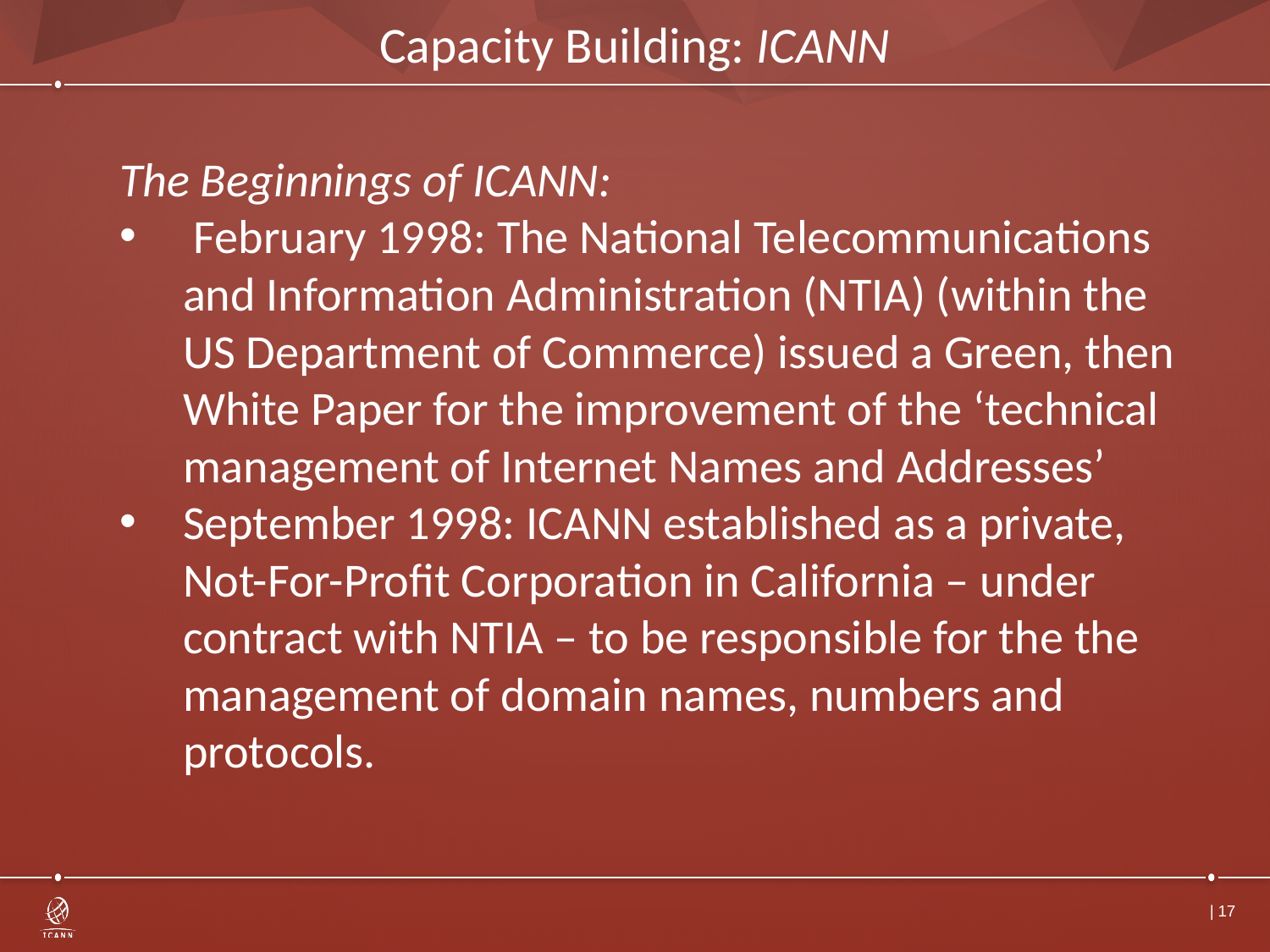

# Capacity Building: ICANN
The Beginnings of ICANN:
 February 1998: The National Telecommunications and Information Administration (NTIA) (within the US Department of Commerce) issued a Green, then White Paper for the improvement of the ‘technical management of Internet Names and Addresses’
September 1998: ICANN established as a private, Not-For-Profit Corporation in California – under contract with NTIA – to be responsible for the the management of domain names, numbers and protocols.